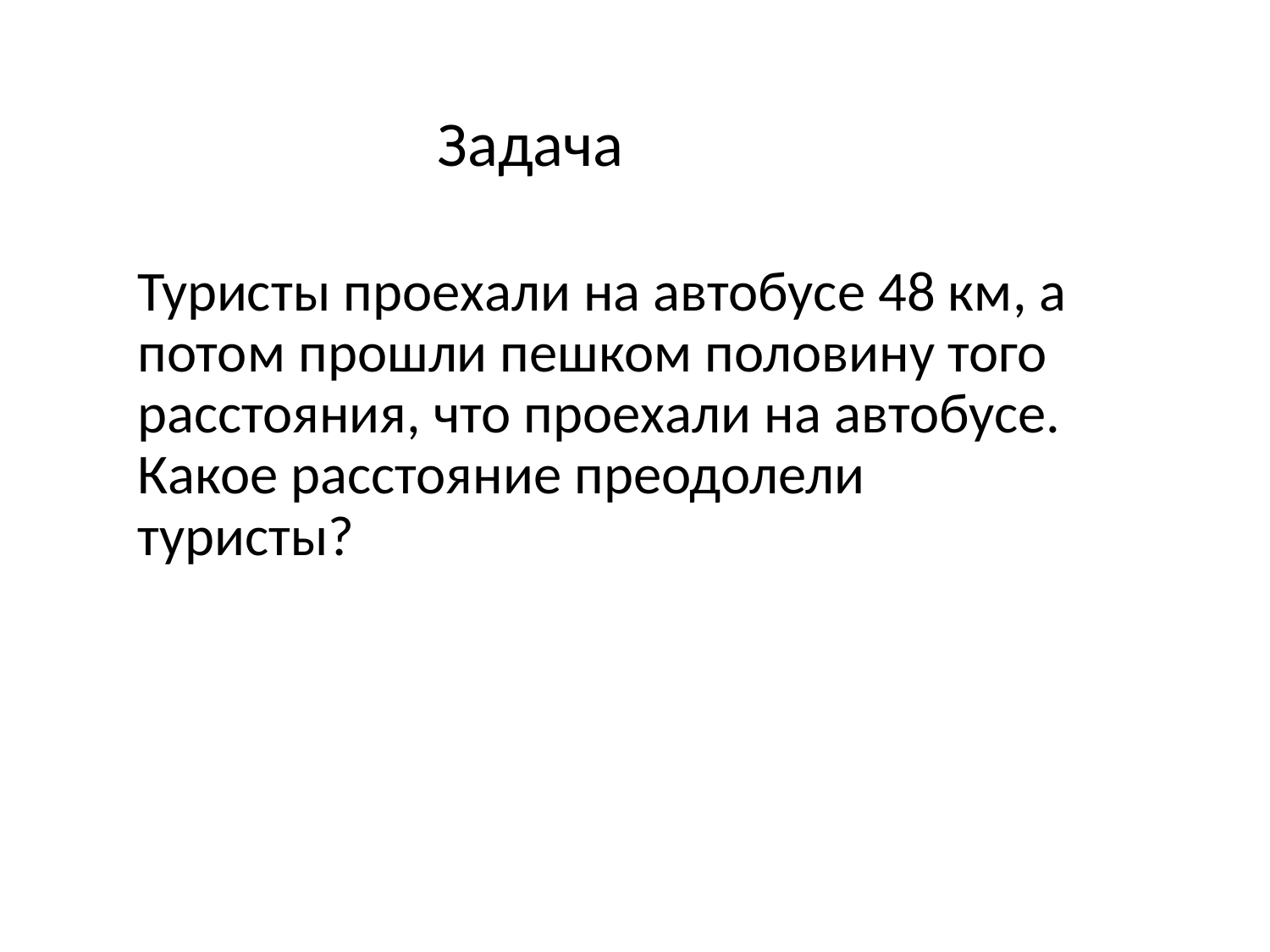

Задача
Туристы проехали на автобусе 48 км, а потом прошли пешком половину того расстояния, что проехали на автобусе. Какое расстояние преодолели туристы?